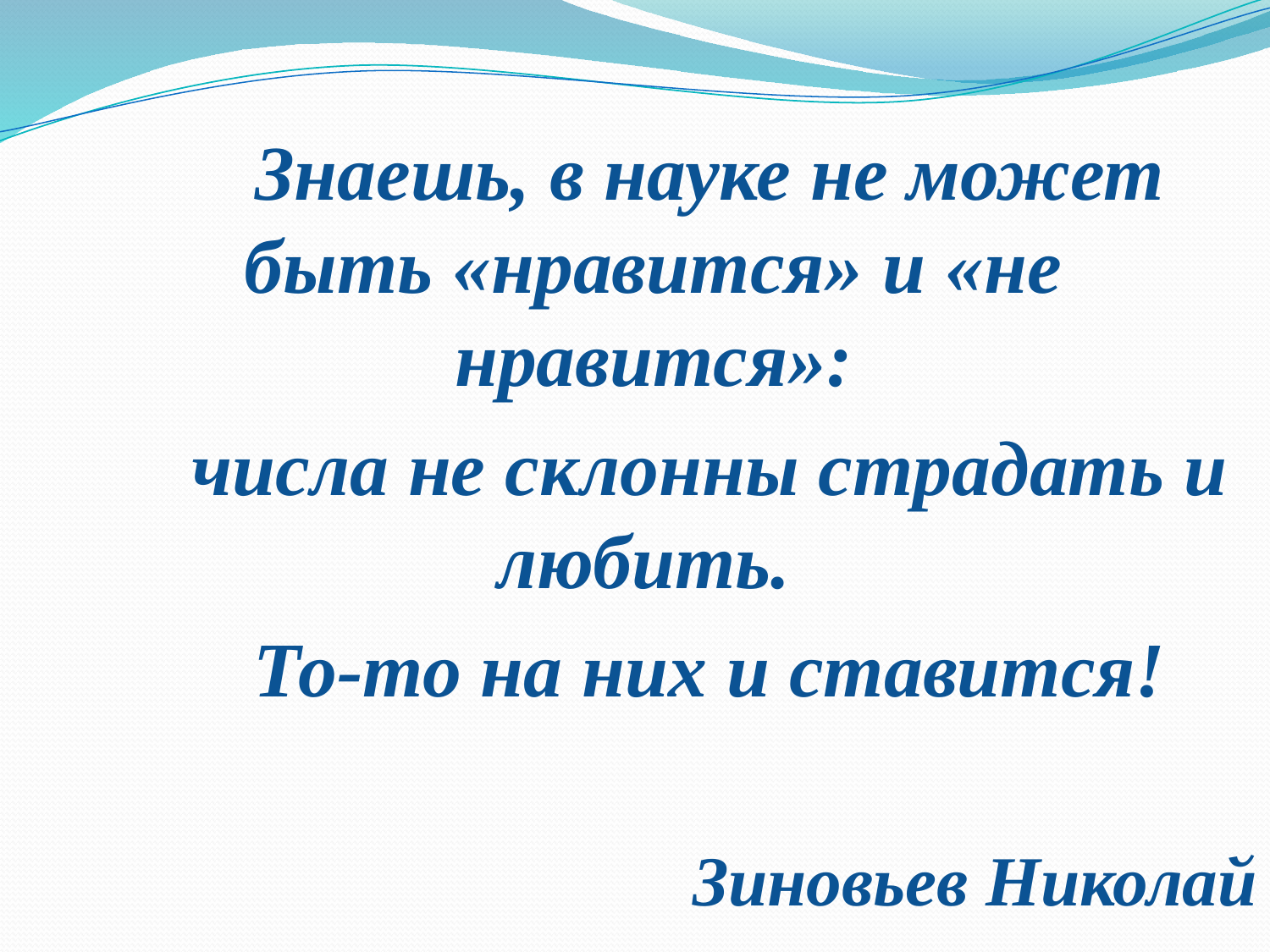

Знаешь, в науке не может быть «нравится» и «не нравится»:
числа не склонны страдать и любить.
То-то на них и ставится!

Зиновьев Николай